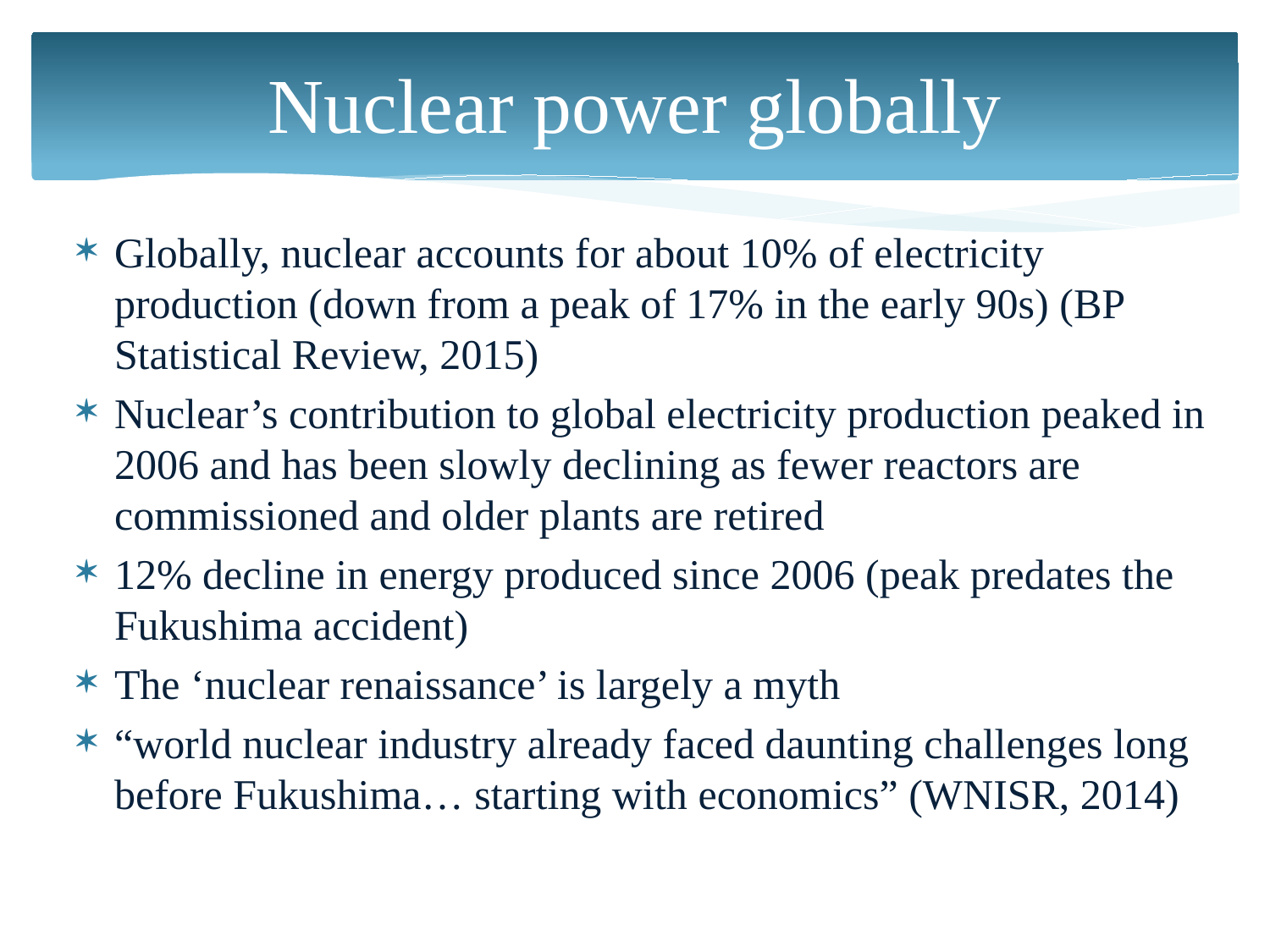

# Nuclear power globally
Globally, nuclear accounts for about 10% of electricity production (down from a peak of 17% in the early 90s) (BP Statistical Review, 2015)
Nuclear’s contribution to global electricity production peaked in 2006 and has been slowly declining as fewer reactors are commissioned and older plants are retired
12% decline in energy produced since 2006 (peak predates the Fukushima accident)
The ‘nuclear renaissance’ is largely a myth
“world nuclear industry already faced daunting challenges long before Fukushima… starting with economics” (WNISR, 2014)